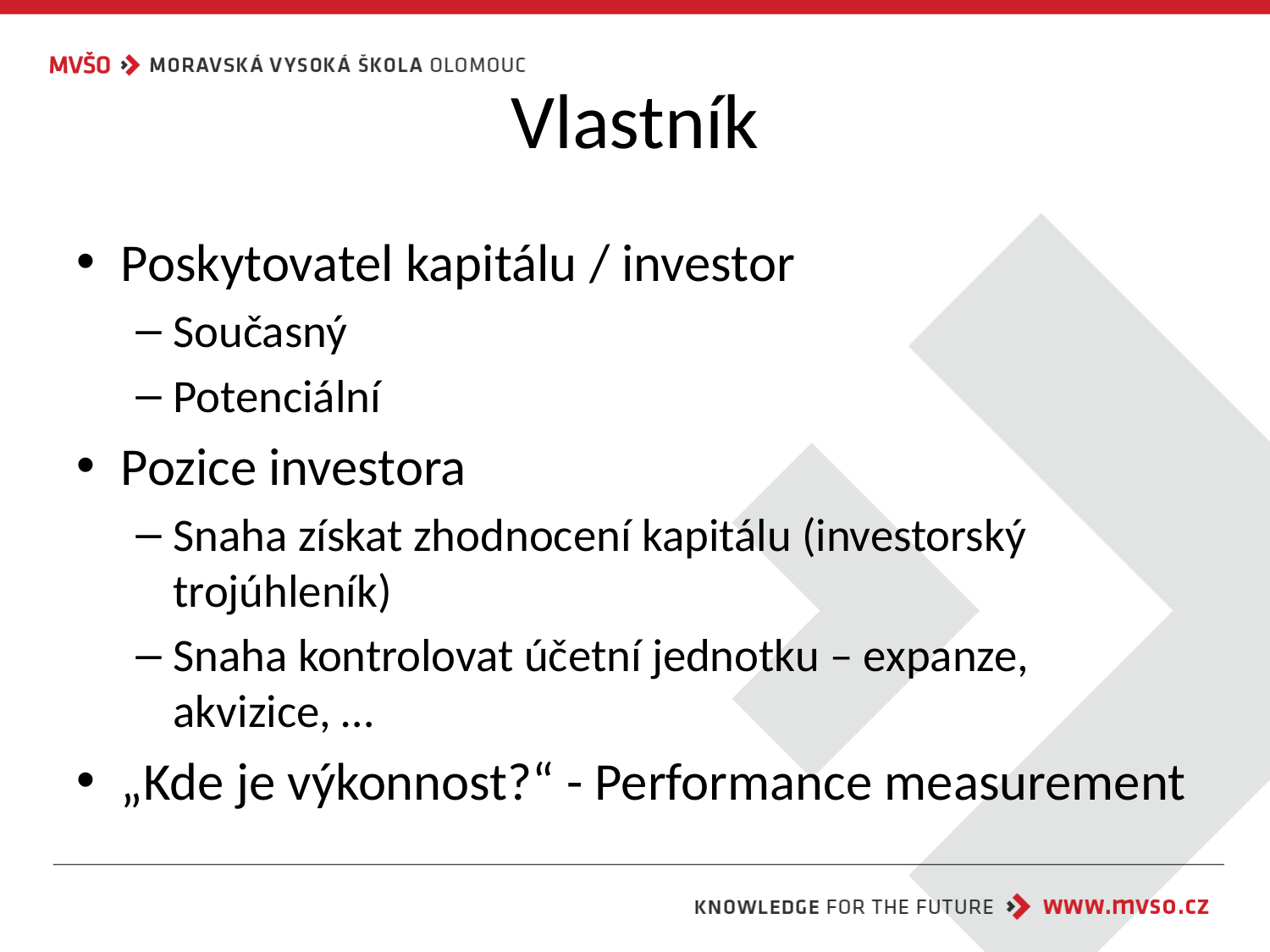

# Vlastník
Poskytovatel kapitálu / investor
Současný
Potenciální
Pozice investora
Snaha získat zhodnocení kapitálu (investorský trojúhleník)
Snaha kontrolovat účetní jednotku – expanze, akvizice, …
„Kde je výkonnost?“ - Performance measurement